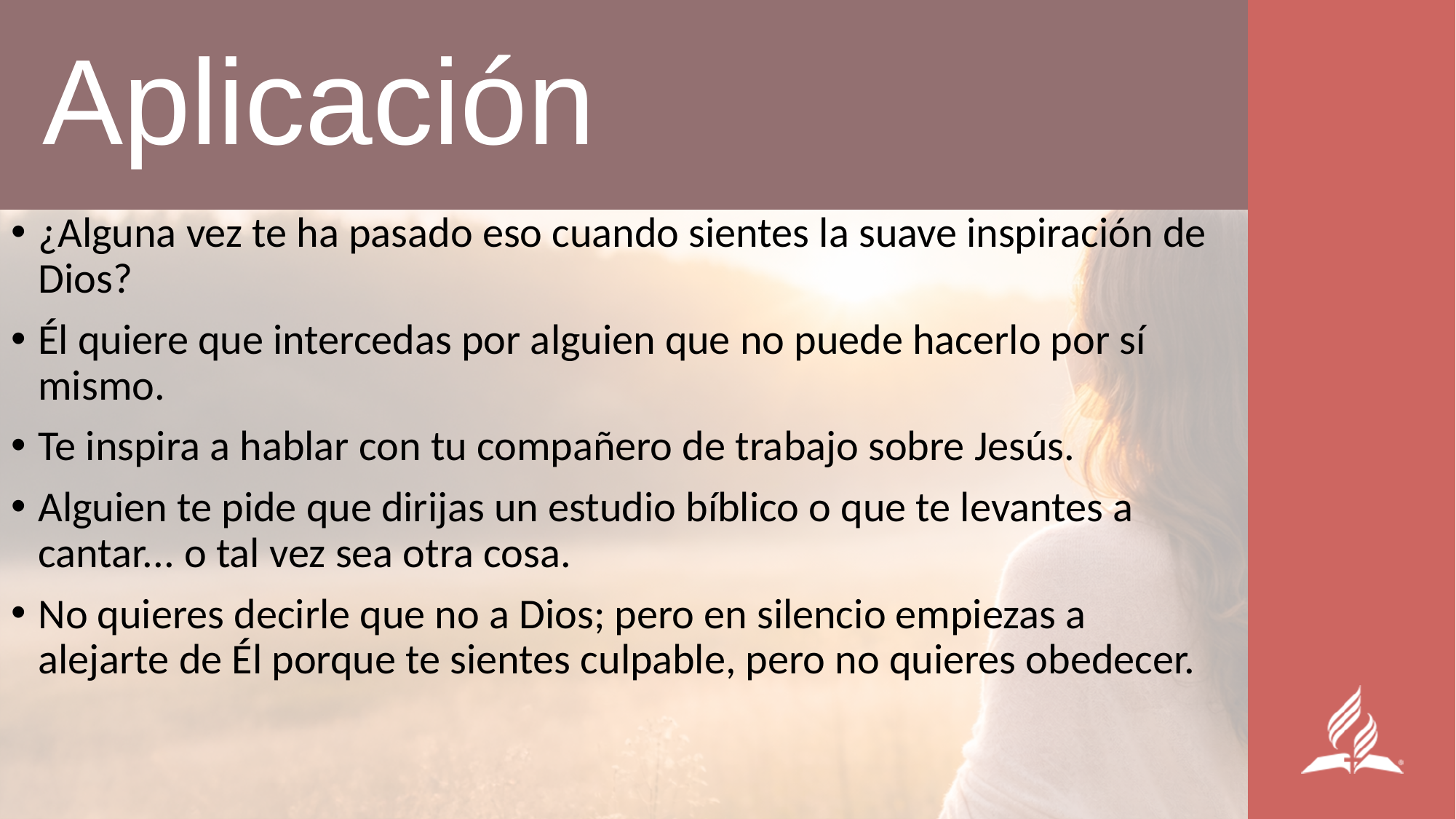

# Aplicación
¿Alguna vez te ha pasado eso cuando sientes la suave inspiración de Dios?
Él quiere que intercedas por alguien que no puede hacerlo por sí mismo.
Te inspira a hablar con tu compañero de trabajo sobre Jesús.
Alguien te pide que dirijas un estudio bíblico o que te levantes a cantar... o tal vez sea otra cosa.
No quieres decirle que no a Dios; pero en silencio empiezas a alejarte de Él porque te sientes culpable, pero no quieres obedecer.